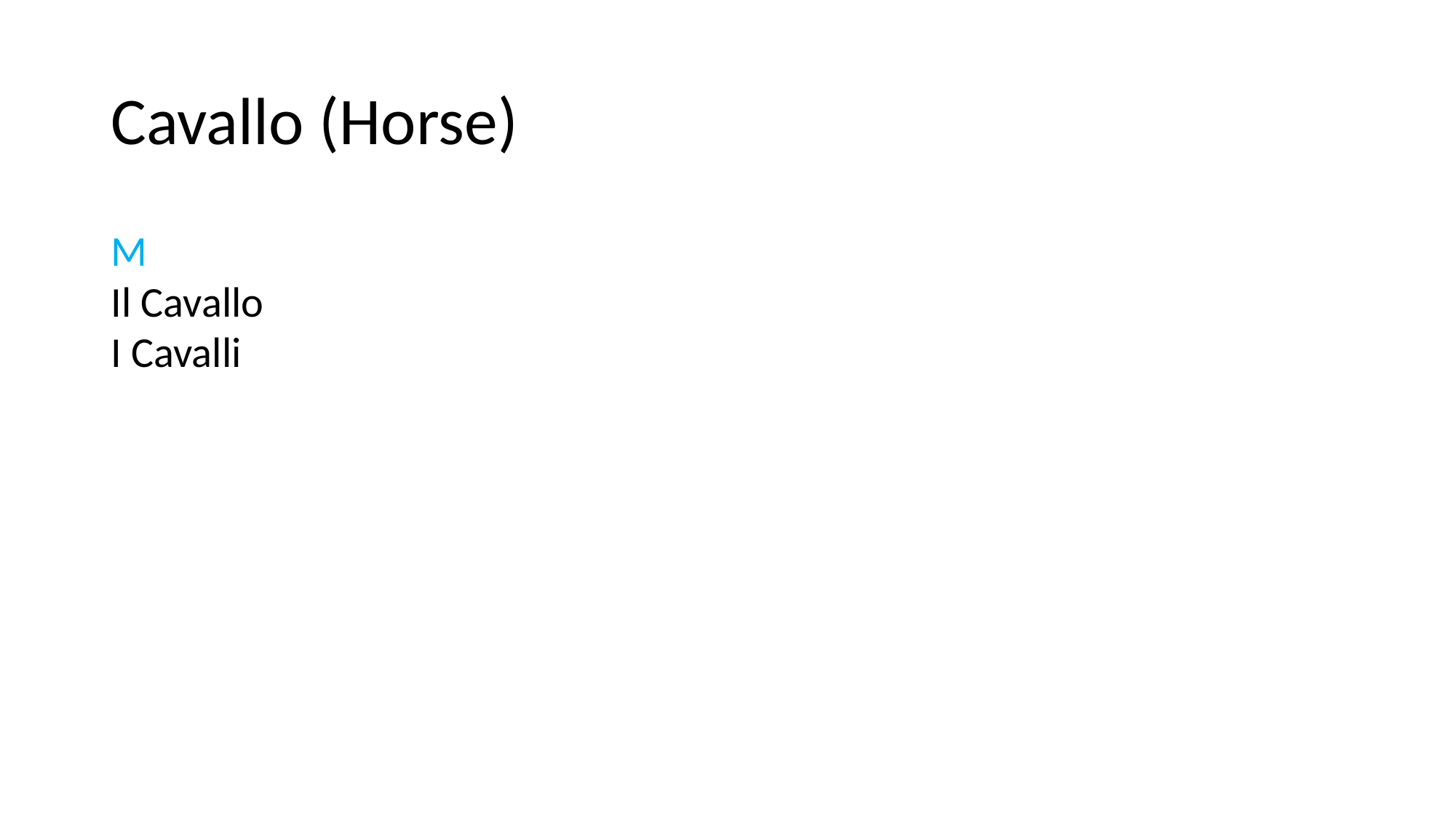

# Cavallo (Horse)
M
Il Cavallo
I Cavalli